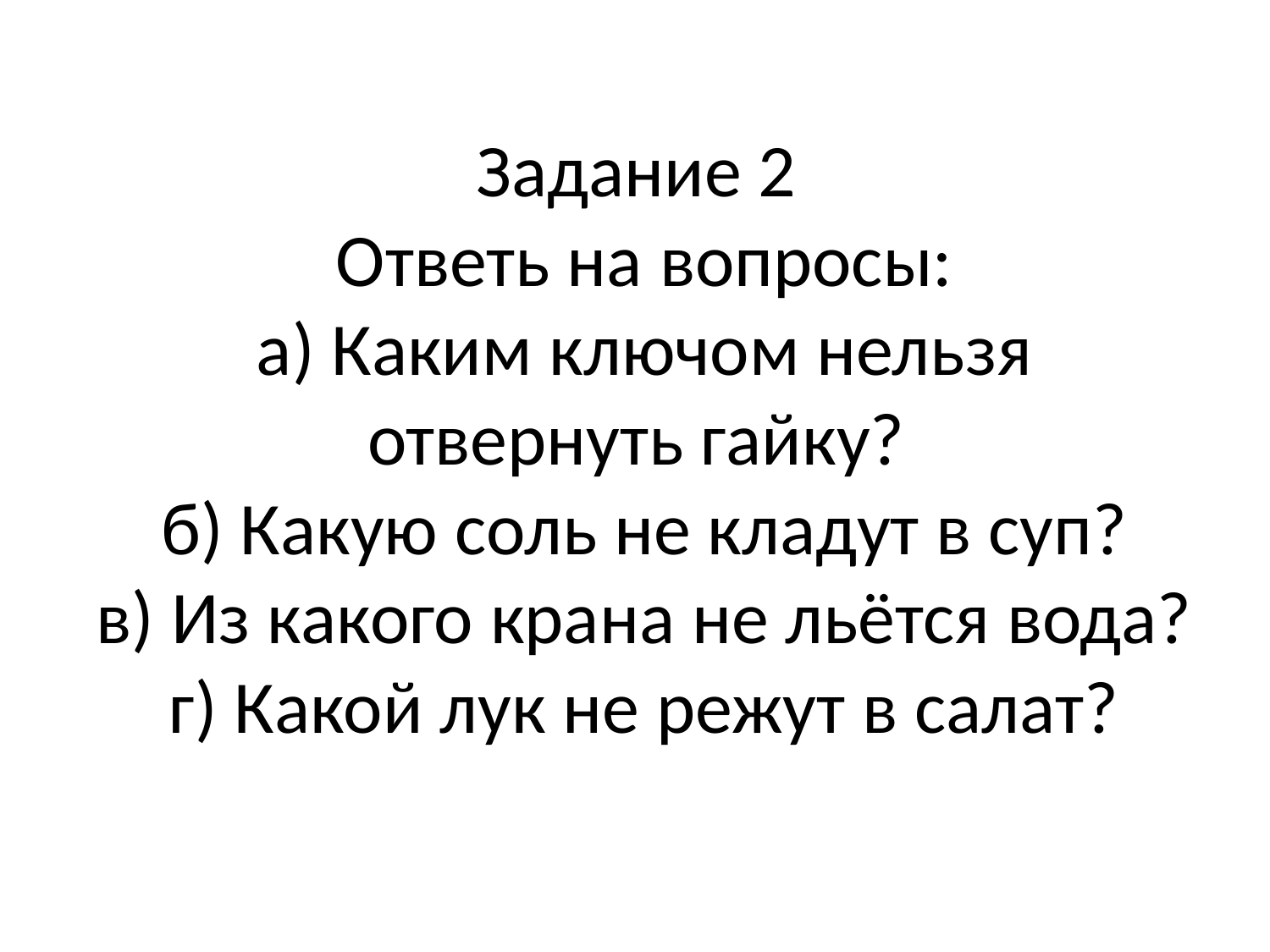

# Задание 2 Ответь на вопросы: а) Каким ключом нельзя отвернуть гайку? б) Какую соль не кладут в суп? в) Из какого крана не льётся вода? г) Какой лук не режут в салат?